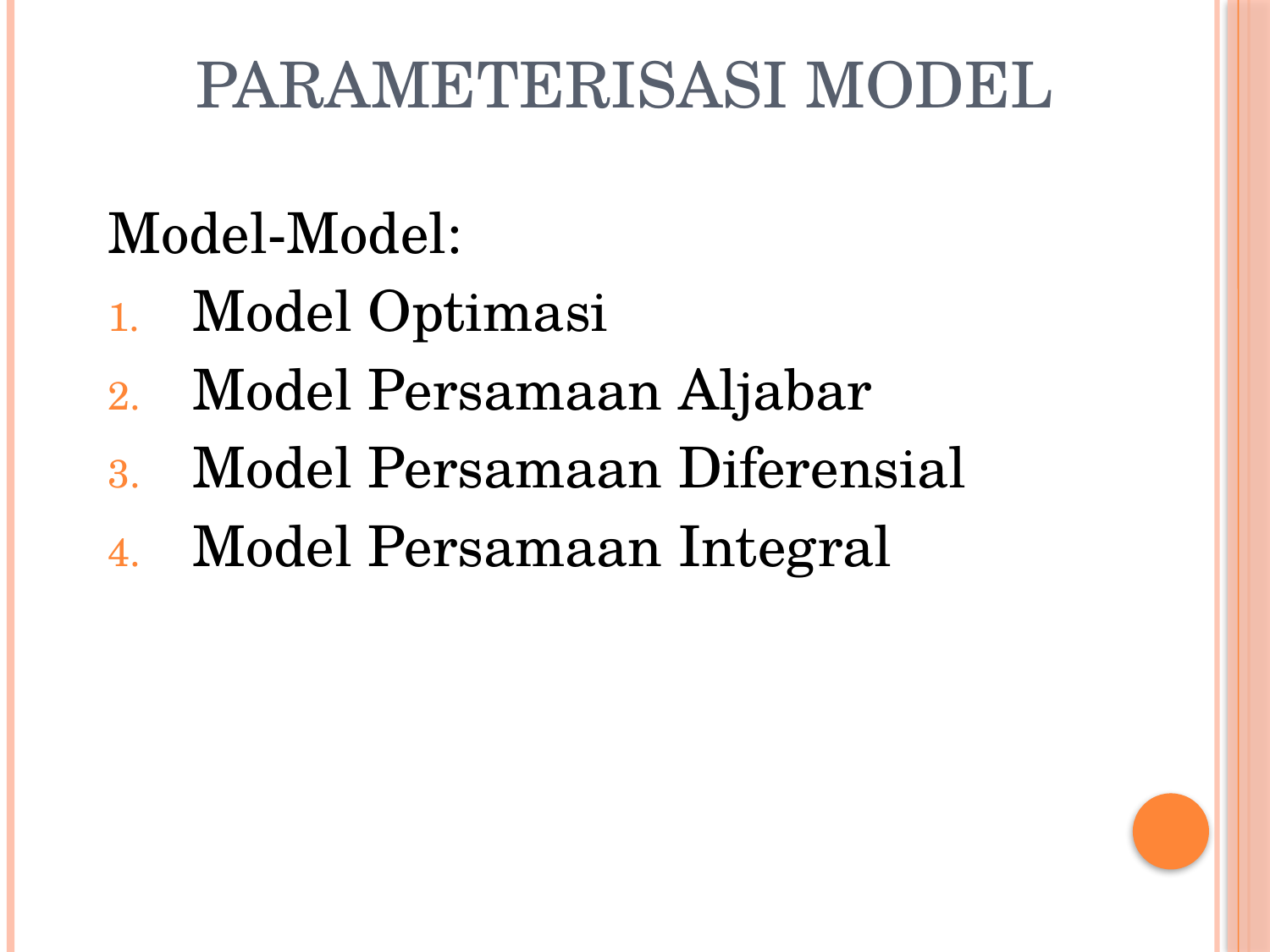

# Parameterisasi Model
Model-Model:
Model Optimasi
Model Persamaan Aljabar
Model Persamaan Diferensial
Model Persamaan Integral